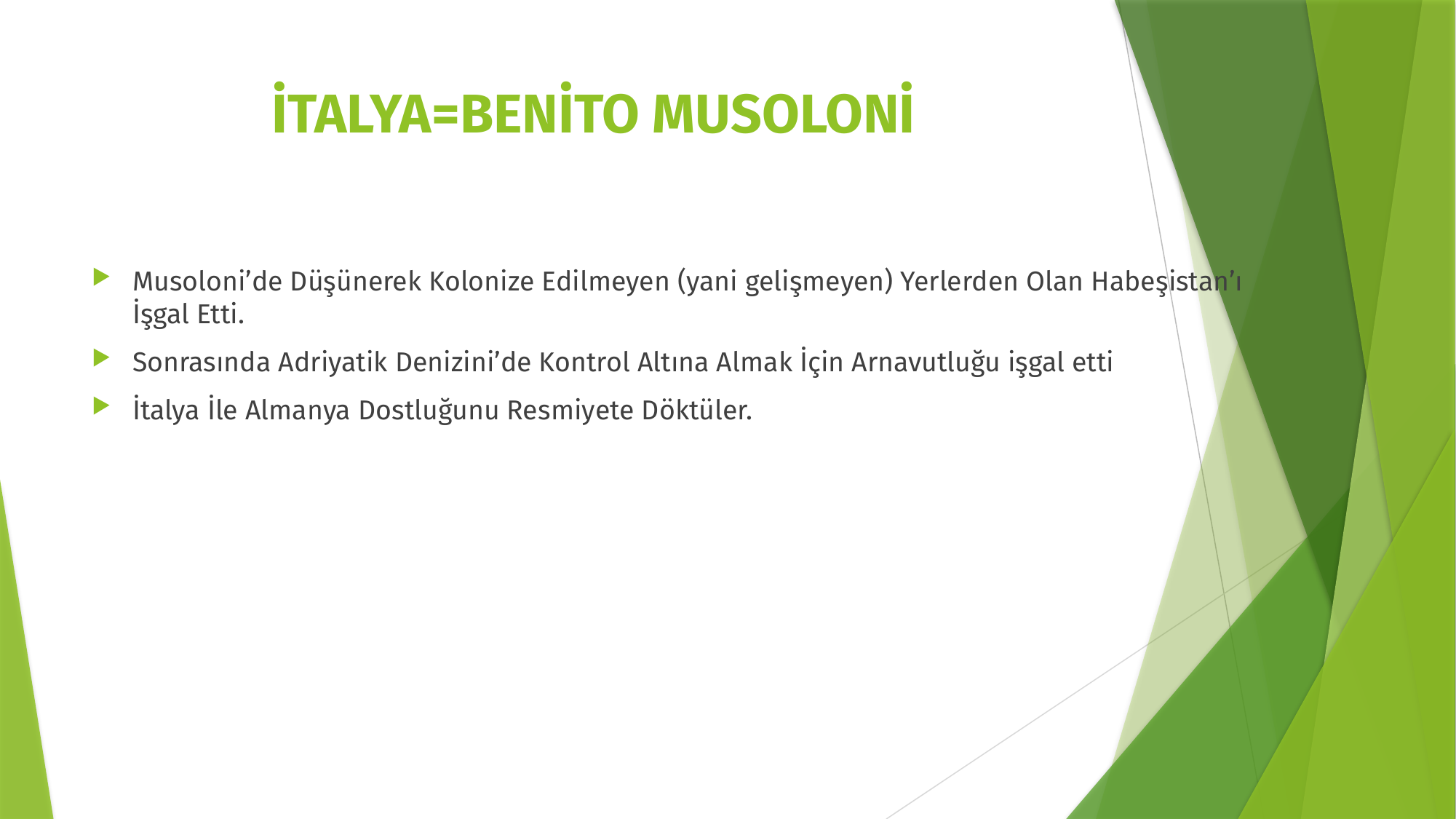

# İTALYA=BENİTO MUSOLONİ
Musoloni’de Düşünerek Kolonize Edilmeyen (yani gelişmeyen) Yerlerden Olan Habeşistan’ı İşgal Etti.
Sonrasında Adriyatik Denizini’de Kontrol Altına Almak İçin Arnavutluğu işgal etti
İtalya İle Almanya Dostluğunu Resmiyete Döktüler.